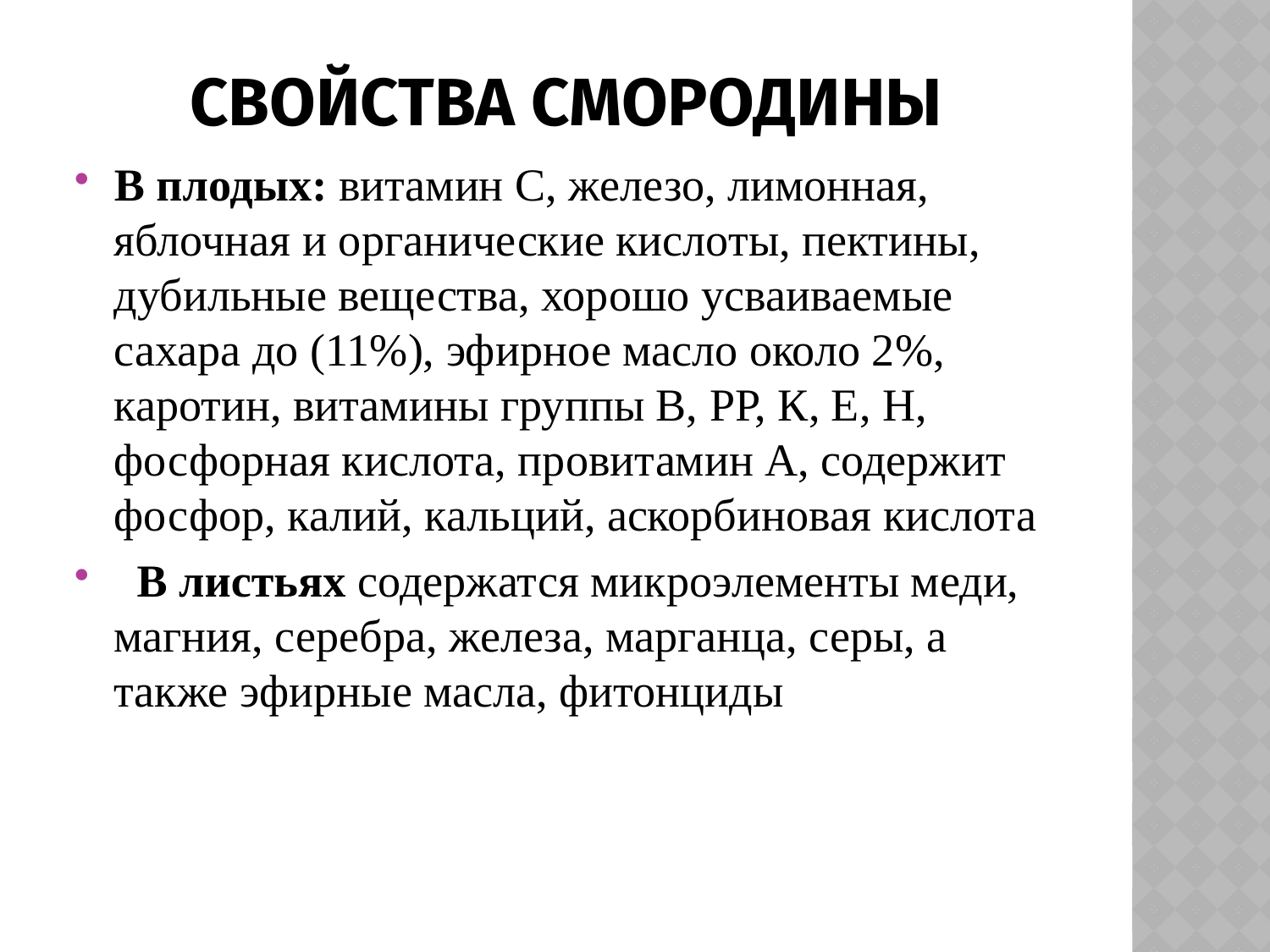

# свойства смородины
В плодых: витамин С, железо, лимонная, яблочная и органические кислоты, пектины, дубильные вещества, хорошо усваиваемые сахара до (11%), эфирное масло около 2%, каротин, витамины группы В, РР, К, Е, Н, фосфорная кислота, провитамин А, содержит  фосфор, калий, кальций, аскорбиновая кислота
  В листьях содержатся микроэлементы меди, магния, серебра, железа, марганца, серы, а также эфирные масла, фитонциды